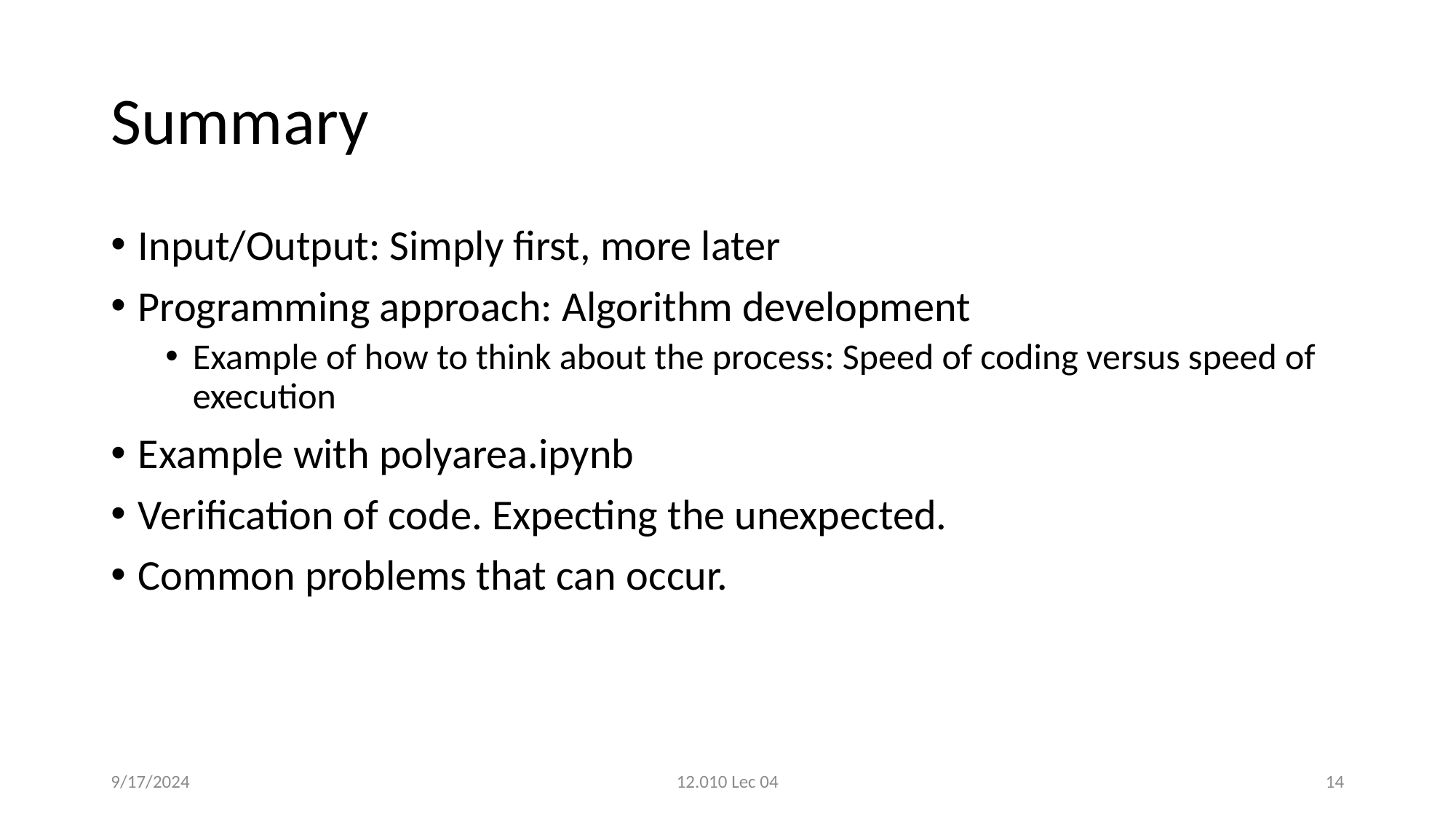

# Summary
Input/Output: Simply first, more later
Programming approach: Algorithm development
Example of how to think about the process: Speed of coding versus speed of execution
Example with polyarea.ipynb
Verification of code. Expecting the unexpected.
Common problems that can occur.

9/17/2024
12.010 Lec 04
14